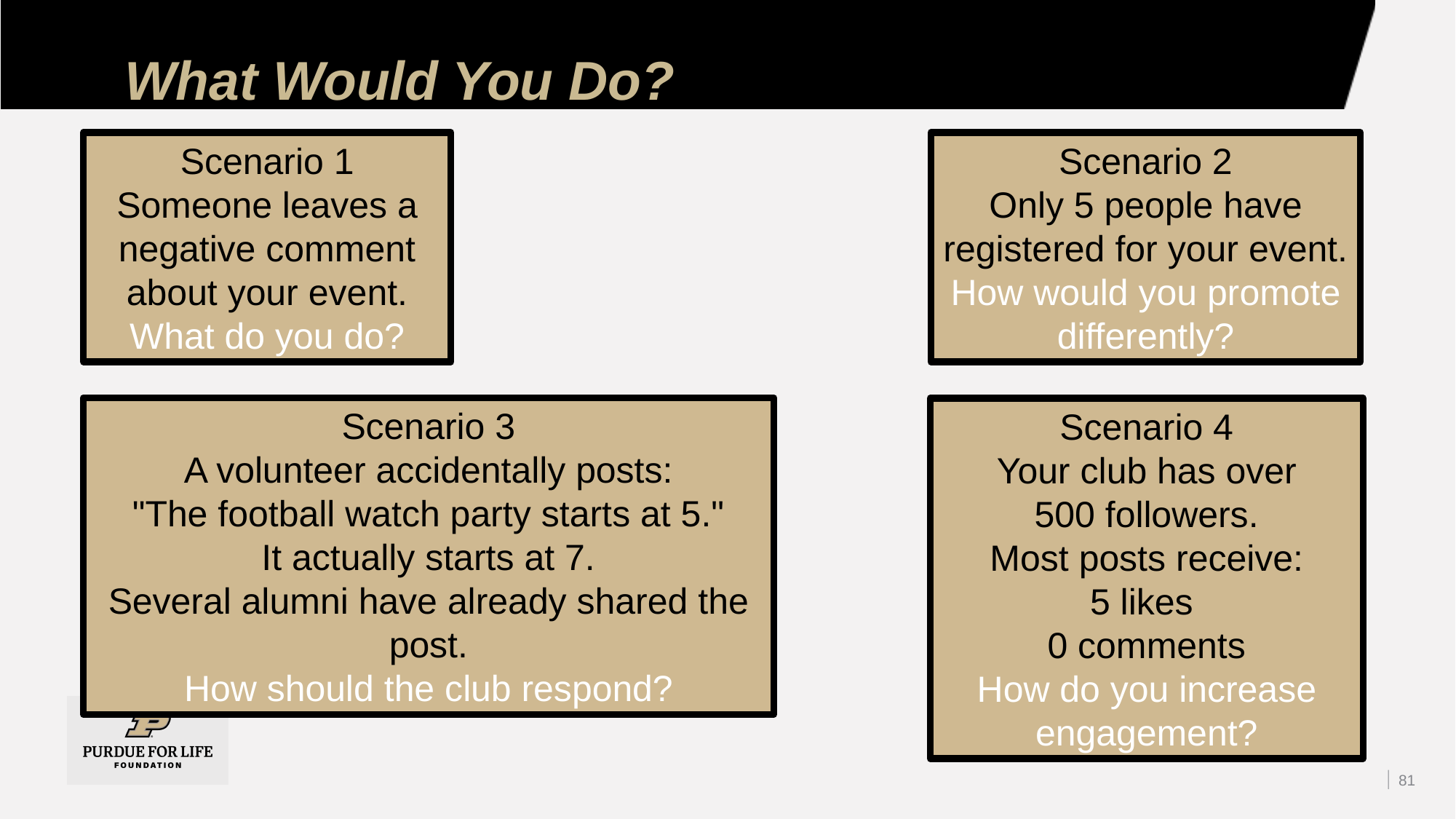

# What Would You Do?
Scenario 1
Someone leaves a negative comment about your event.
What do you do?
Scenario 2
Only 5 people have registered for your event.
How would you promote differently?
Scenario 3
A volunteer accidentally posts:
"The football watch party starts at 5."
It actually starts at 7.
Several alumni have already shared the post.
How should the club respond?
Scenario 4
Your club has over 500 followers.
Most posts receive:
5 likes
0 comments
How do you increase engagement?